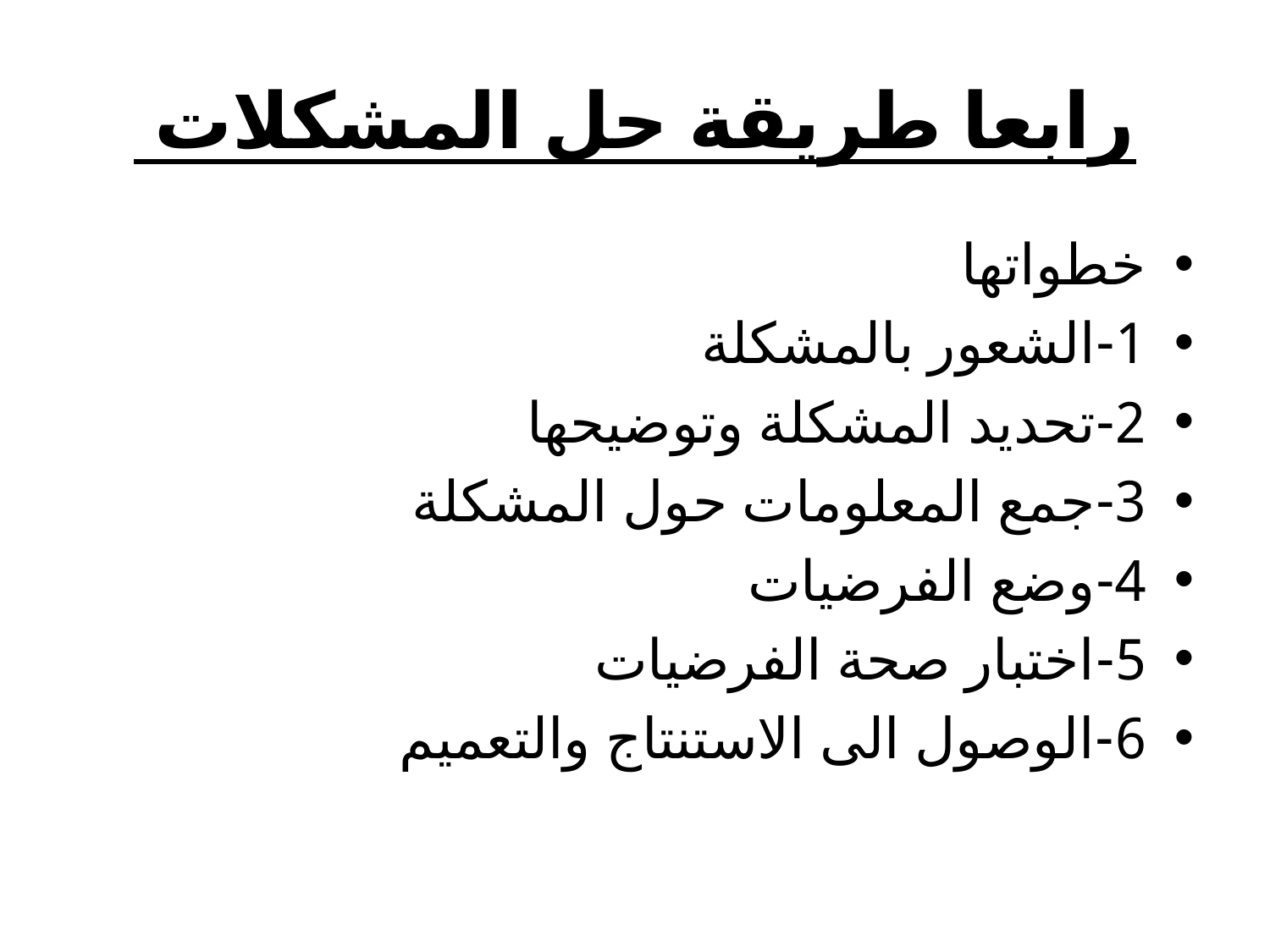

# رابعا طريقة حل المشكلات
خطواتها
1-الشعور بالمشكلة
2-تحديد المشكلة وتوضيحها
3-جمع المعلومات حول المشكلة
4-وضع الفرضيات
5-اختبار صحة الفرضيات
6-الوصول الى الاستنتاج والتعميم